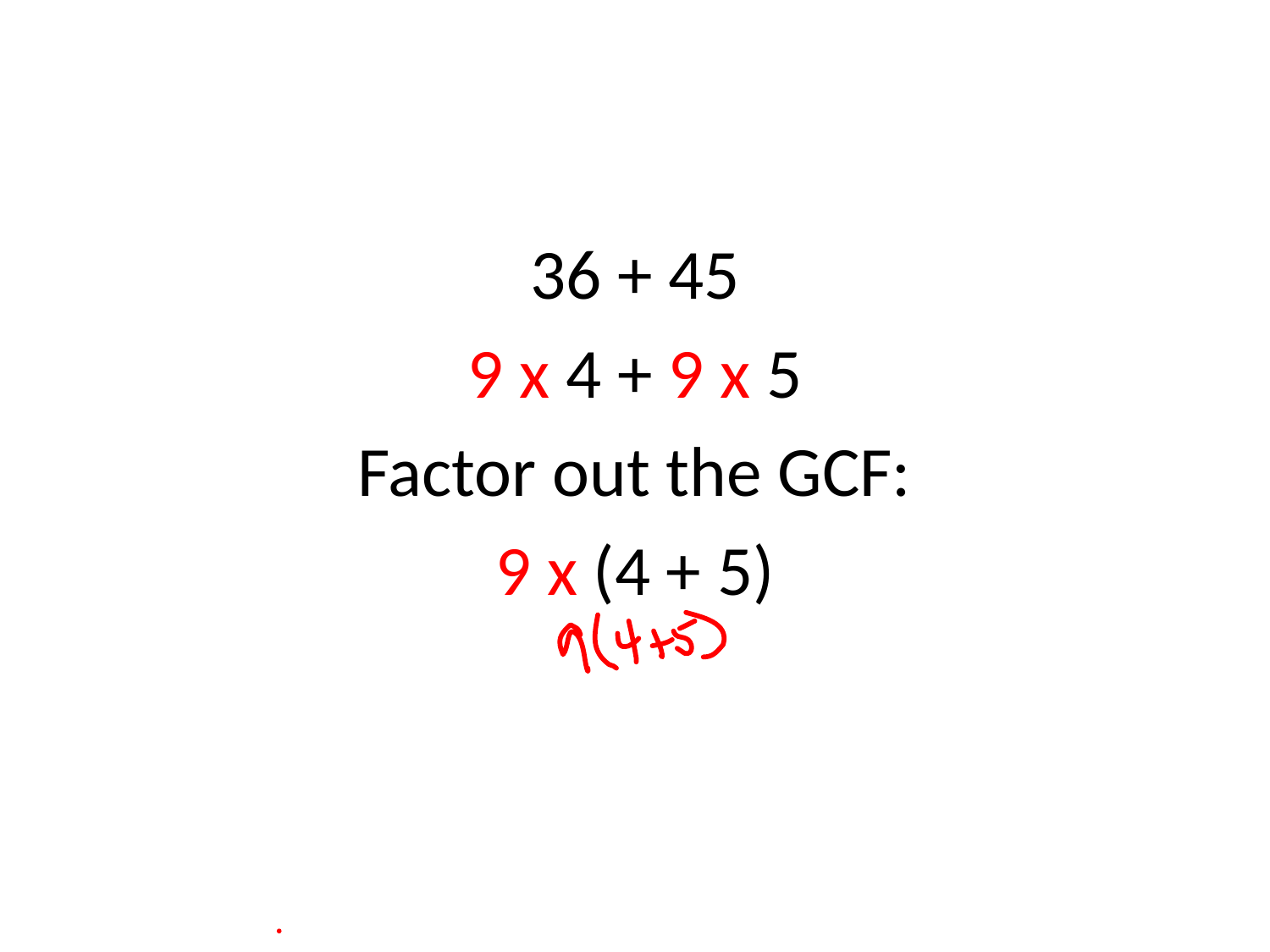

#
36 + 45
9 x 4 + 9 x 5
Factor out the GCF:
9 x (4 + 5)